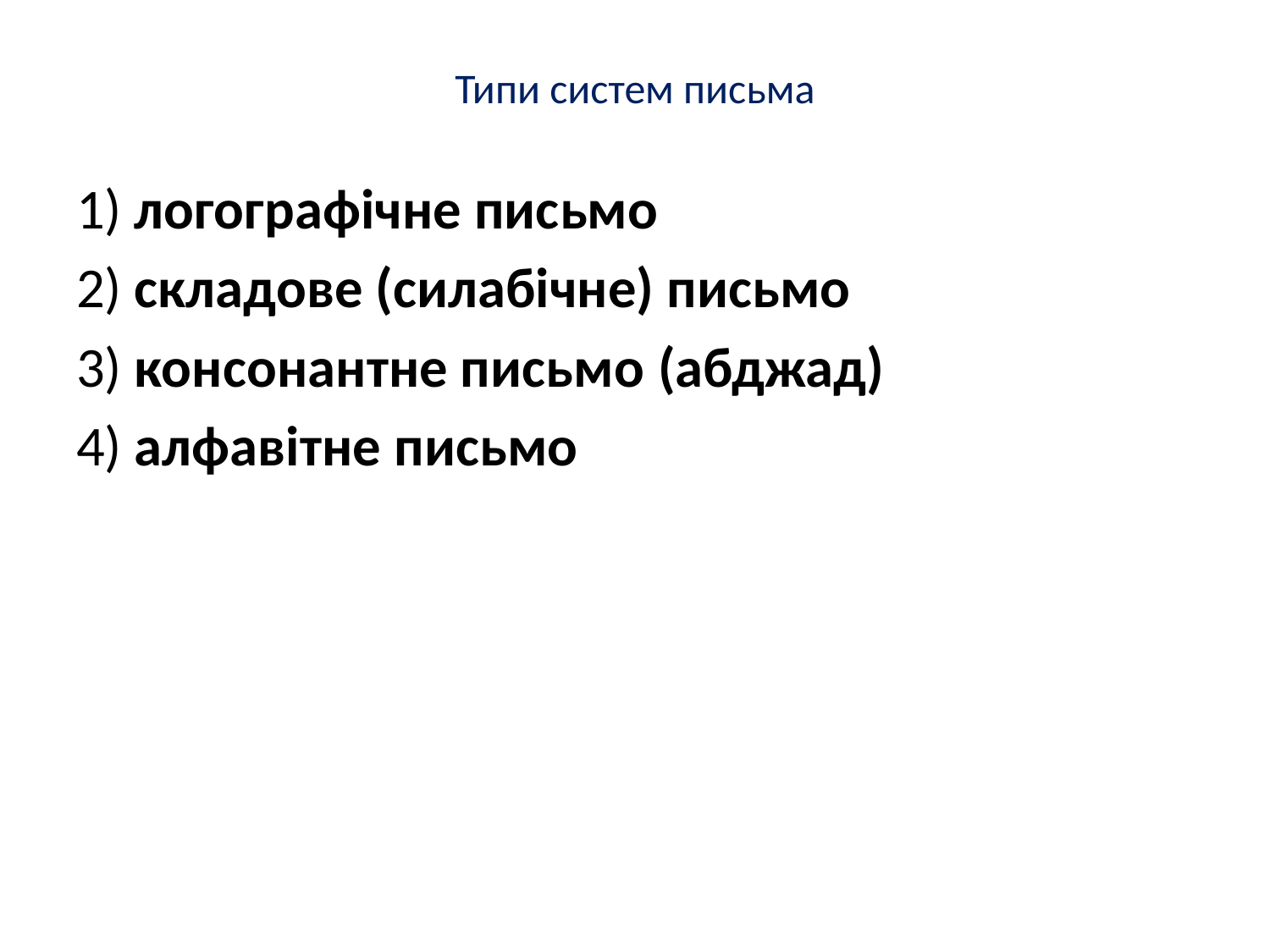

# Типи систем письма
1) логографічне письмо
2) складове (силабічне) письмо
3) консонантне письмо (абджад)
4) алфавітне письмо